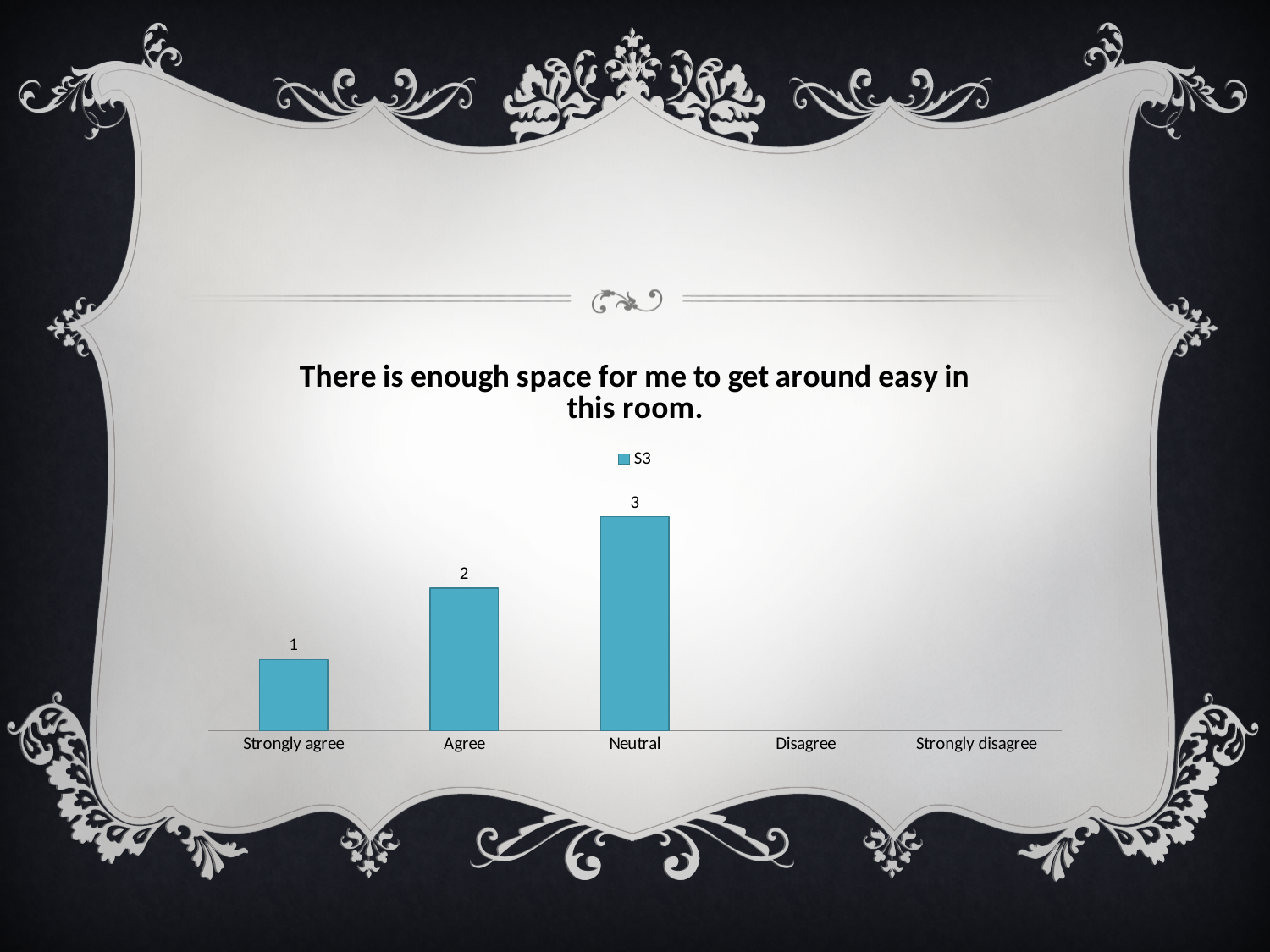

#

### Chart: There is enough space for me to get around easy in this room.

| Category | S3 |
|---|---|
| Strongly agree | 1.0 |
| Agree | 2.0 |
| Neutral | 3.0 |
| Disagree | None |
| Strongly disagree | None |